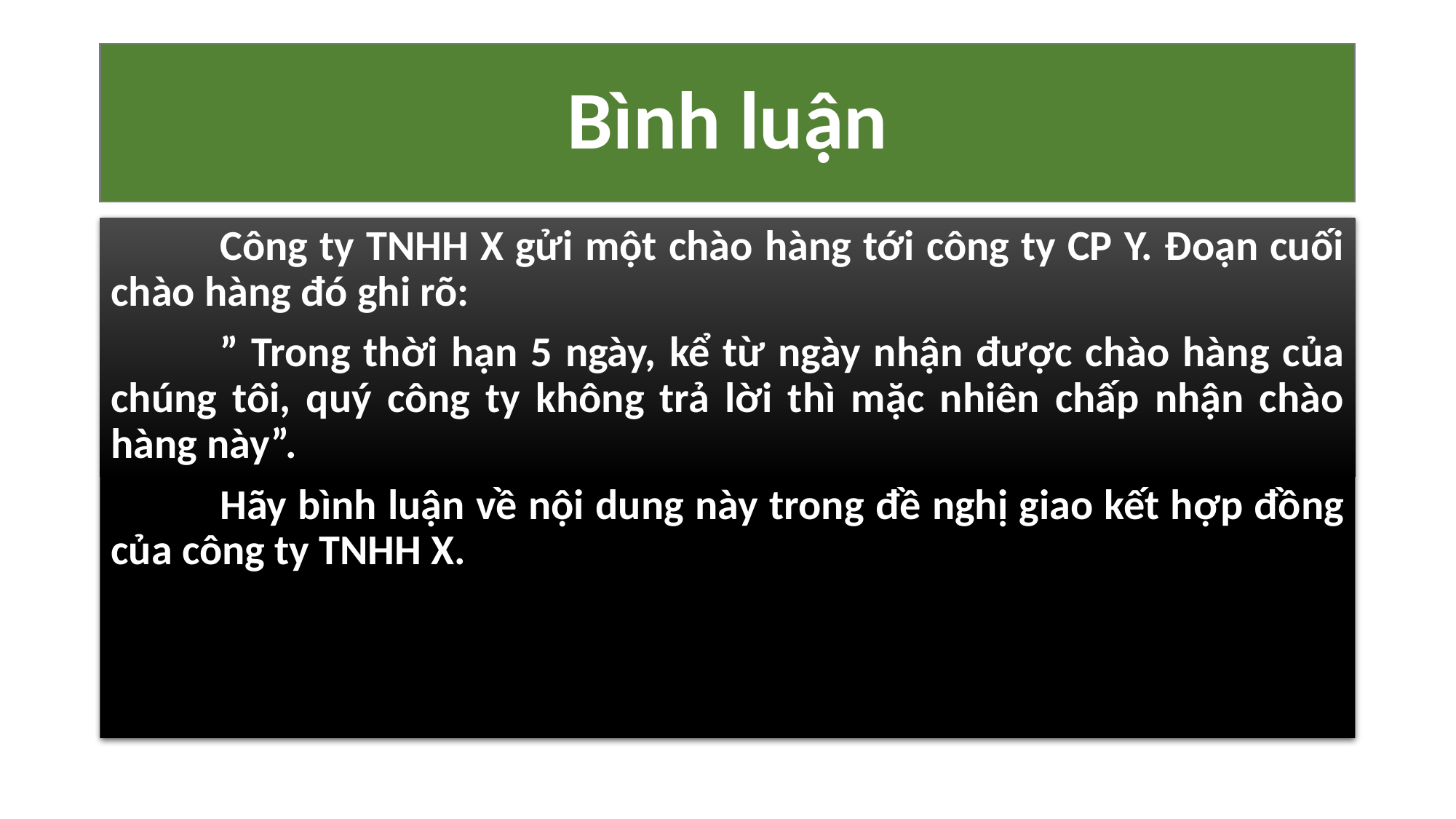

# Bình luận
	Công ty TNHH X gửi một chào hàng tới công ty CP Y. Đoạn cuối chào hàng đó ghi rõ:
	” Trong thời hạn 5 ngày, kể từ ngày nhận được chào hàng của chúng tôi, quý công ty không trả lời thì mặc nhiên chấp nhận chào hàng này”.
	Hãy bình luận về nội dung này trong đề nghị giao kết hợp đồng của công ty TNHH X.